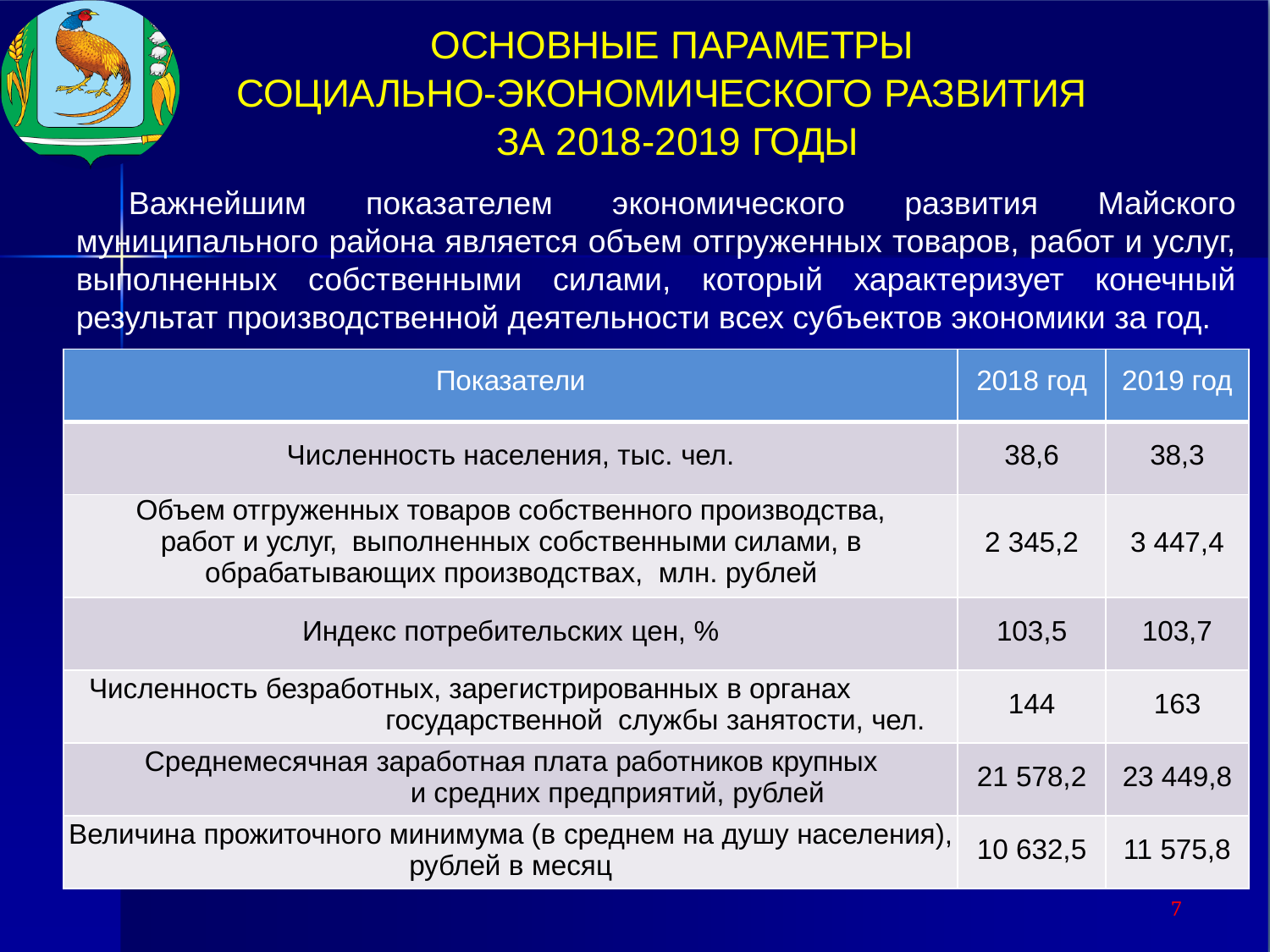

ОСНОВНЫЕ ПАРАМЕТРЫ
СОЦИАЛЬНО-ЭКОНОМИЧЕСКОГО РАЗВИТИЯ
ЗА 2018-2019 ГОДЫ

Важнейшим показателем экономического развития Майского муниципального района является объем отгруженных товаров, работ и услуг, выполненных собственными силами, который характеризует конечный результат производственной деятельности всех субъектов экономики за год.
| Показатели | 2018 год | 2019 год |
| --- | --- | --- |
| Численность населения, тыс. чел. | 38,6 | 38,3 |
| Объем отгруженных товаров собственного производства, работ и услуг, выполненных собственными силами, в обрабатывающих производствах, млн. рублей | 2 345,2 | 3 447,4 |
| Индекс потребительских цен, % | 103,5 | 103,7 |
| Численность безработных, зарегистрированных в органах государственной службы занятости, чел. | 144 | 163 |
| Среднемесячная заработная плата работников крупных и средних предприятий, рублей | 21 578,2 | 23 449,8 |
| Величина прожиточного минимума (в среднем на душу населения), рублей в месяц | 10 632,5 | 11 575,8 |
7